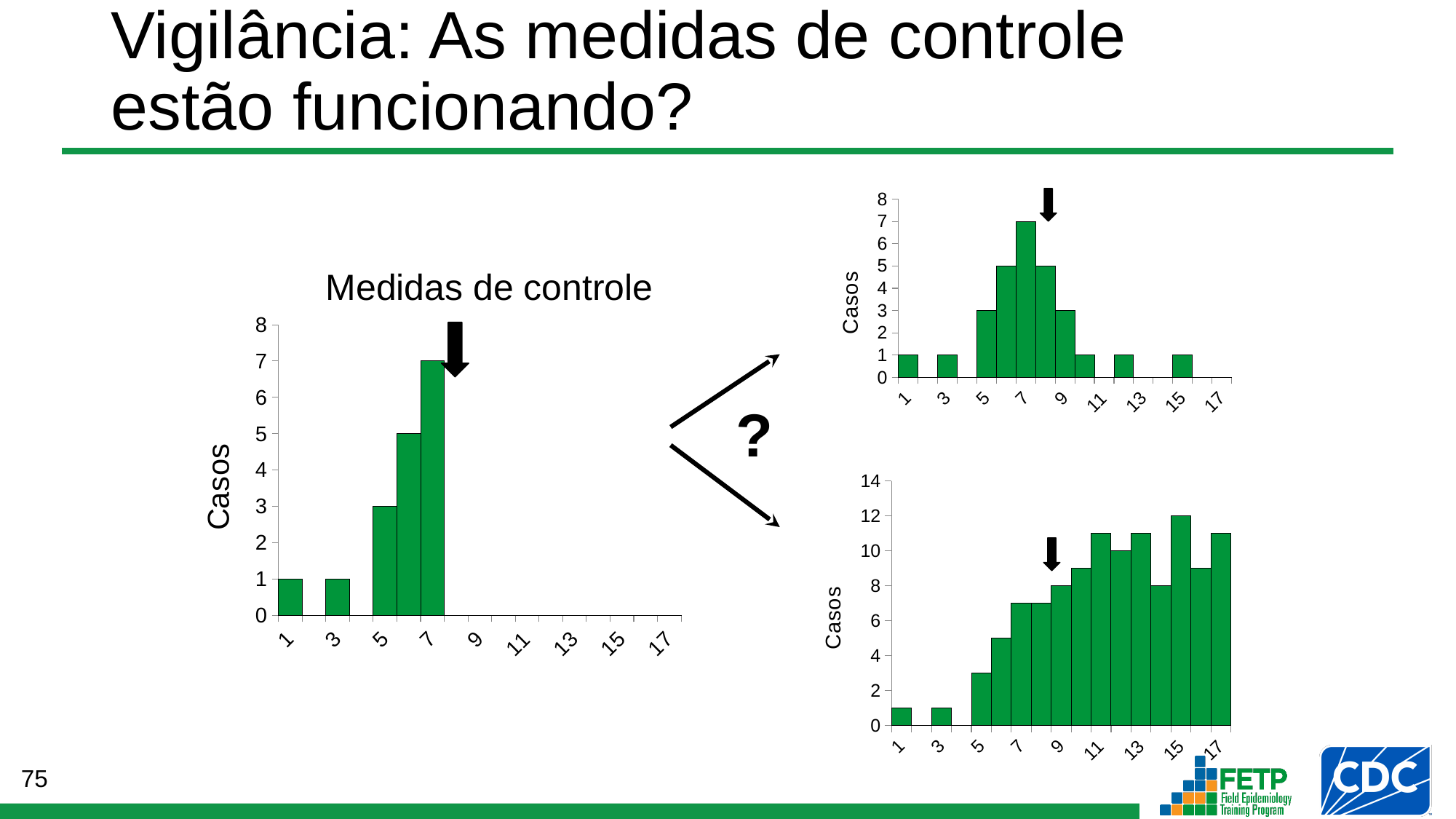

# Vigilância: As medidas de controle estão funcionando?

### Chart

| Category |  |
|---|---|
Medidas de controle

### Chart

| Category |  |
|---|---|
?

### Chart

| Category |  |
|---|---|